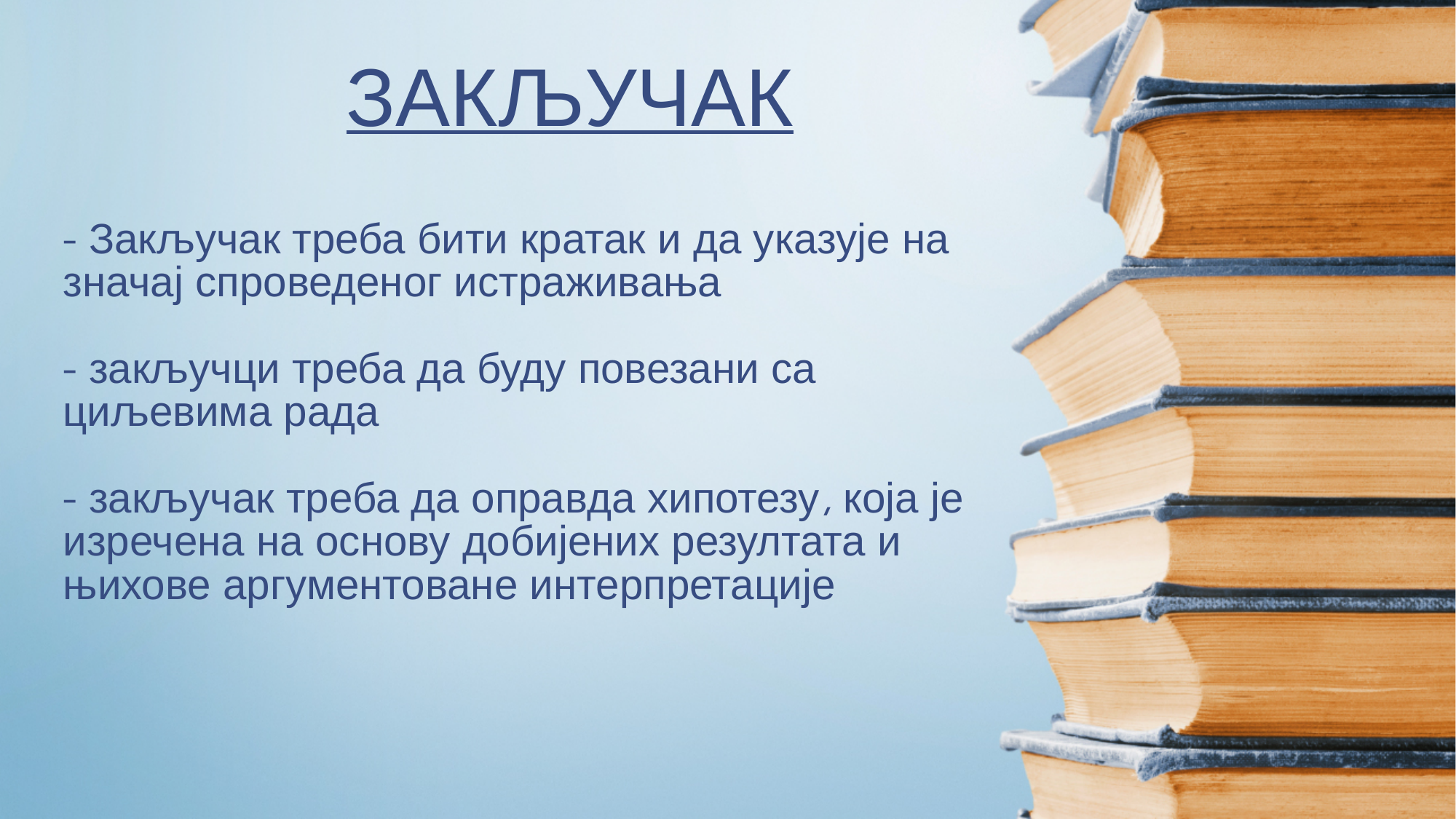

ЗАКЉУЧАК
# - Закључак треба бити кратак и да указује на значај спроведеног истраживања - закључци треба да буду повезани са  циљевима рада - закључак треба да оправда хипотезу, која је изречена на основу добијених резултата и њихове аргументоване интерпретације